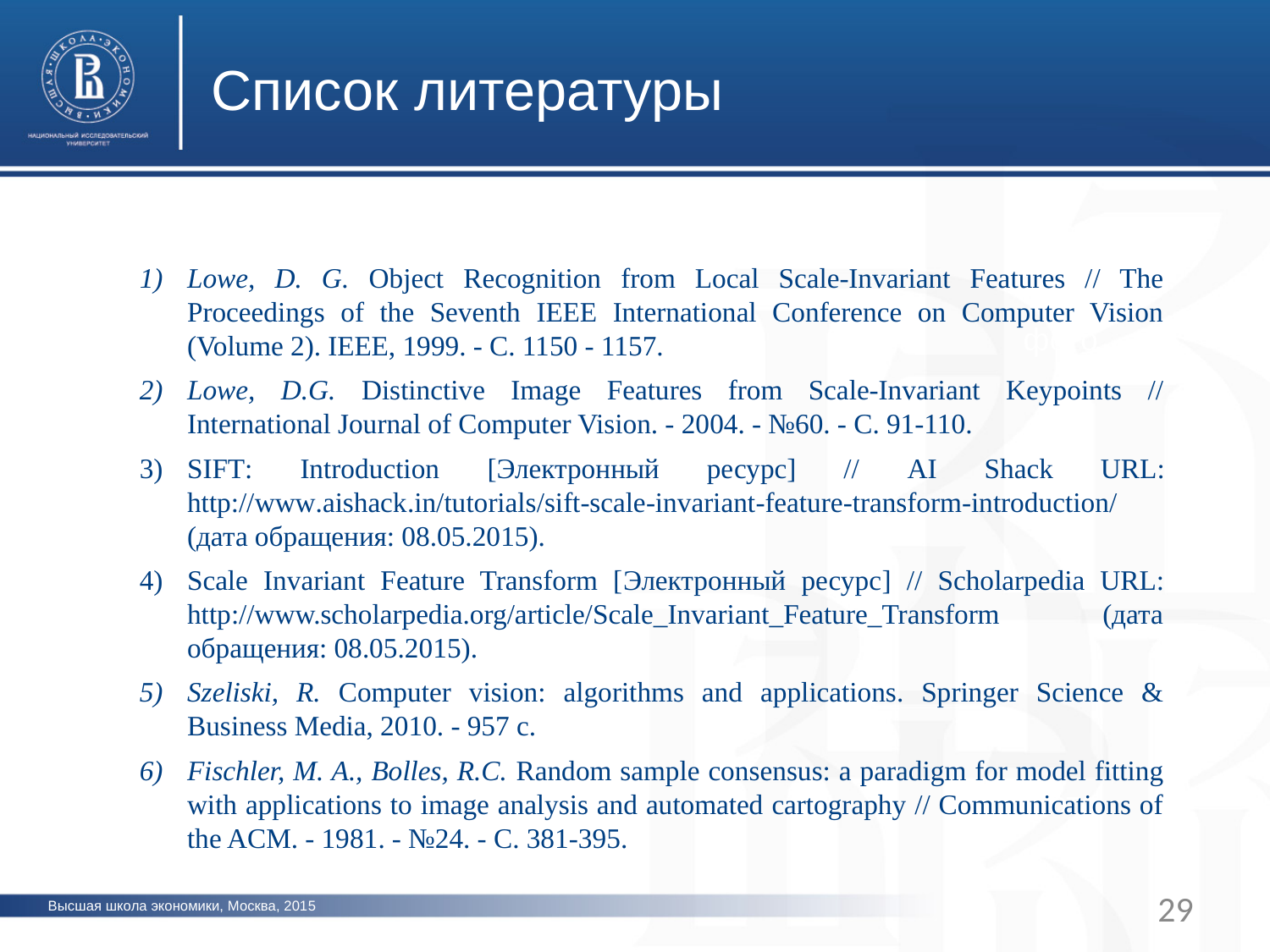

Список литературы
Lowe, D. G. Object Recognition from Local Scale-Invariant Features // The Proceedings of the Seventh IEEE International Conference on Computer Vision (Volume 2). IEEE, 1999. - С. 1150 - 1157.
Lowe, D.G. Distinctive Image Features from Scale-Invariant Keypoints // International Journal of Computer Vision. - 2004. - №60. - С. 91-110.
SIFT: Introduction [Электронный ресурс] // AI Shack URL: http://www.aishack.in/tutorials/sift-scale-invariant-feature-transform-introduction/ (дата обращения: 08.05.2015).
Scale Invariant Feature Transform [Электронный ресурс] // Scholarpedia URL: http://www.scholarpedia.org/article/Scale_Invariant_Feature_Transform (дата обращения: 08.05.2015).
Szeliski, R. Computer vision: algorithms and applications. Springer Science & Business Media, 2010. - 957 с.
Fischler, M. A., Bolles, R.C. Random sample consensus: a paradigm for model fitting with applications to image analysis and automated cartography // Communications of the ACM. - 1981. - №24. - С. 381-395.
фото

фото
29
Высшая школа экономики, Москва, 2015